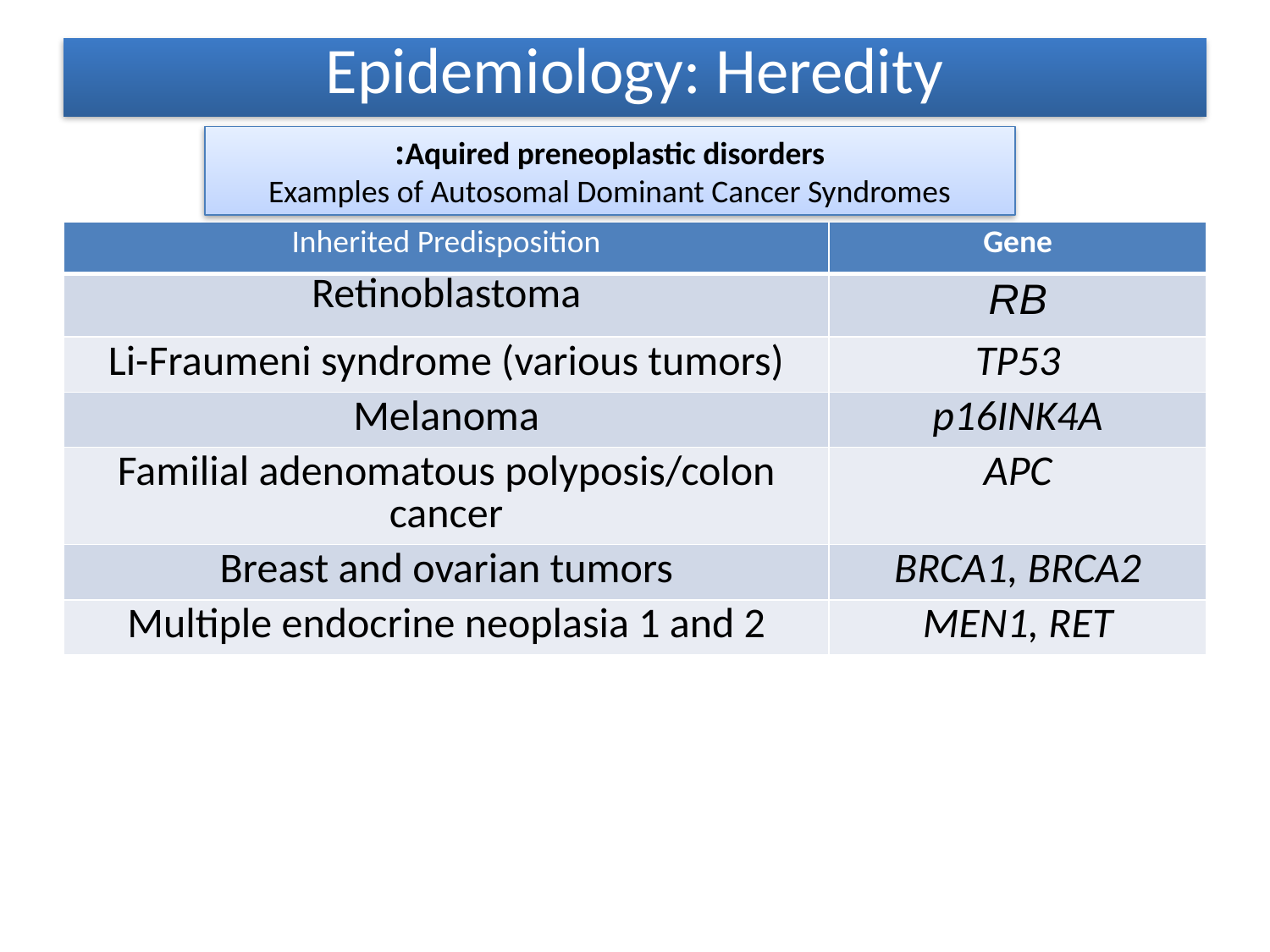

# Epidemiology: Heredity
Aquired preneoplastic disorders:
Examples of Autosomal Dominant Cancer Syndromes
| Inherited Predisposition | Gene |
| --- | --- |
| Retinoblastoma | RB |
| Li-Fraumeni syndrome (various tumors) | TP53 |
| Melanoma | p16INK4A |
| Familial adenomatous polyposis/colon cancer | APC |
| Breast and ovarian tumors | BRCA1, BRCA2 |
| Multiple endocrine neoplasia 1 and 2 | MEN1, RET |